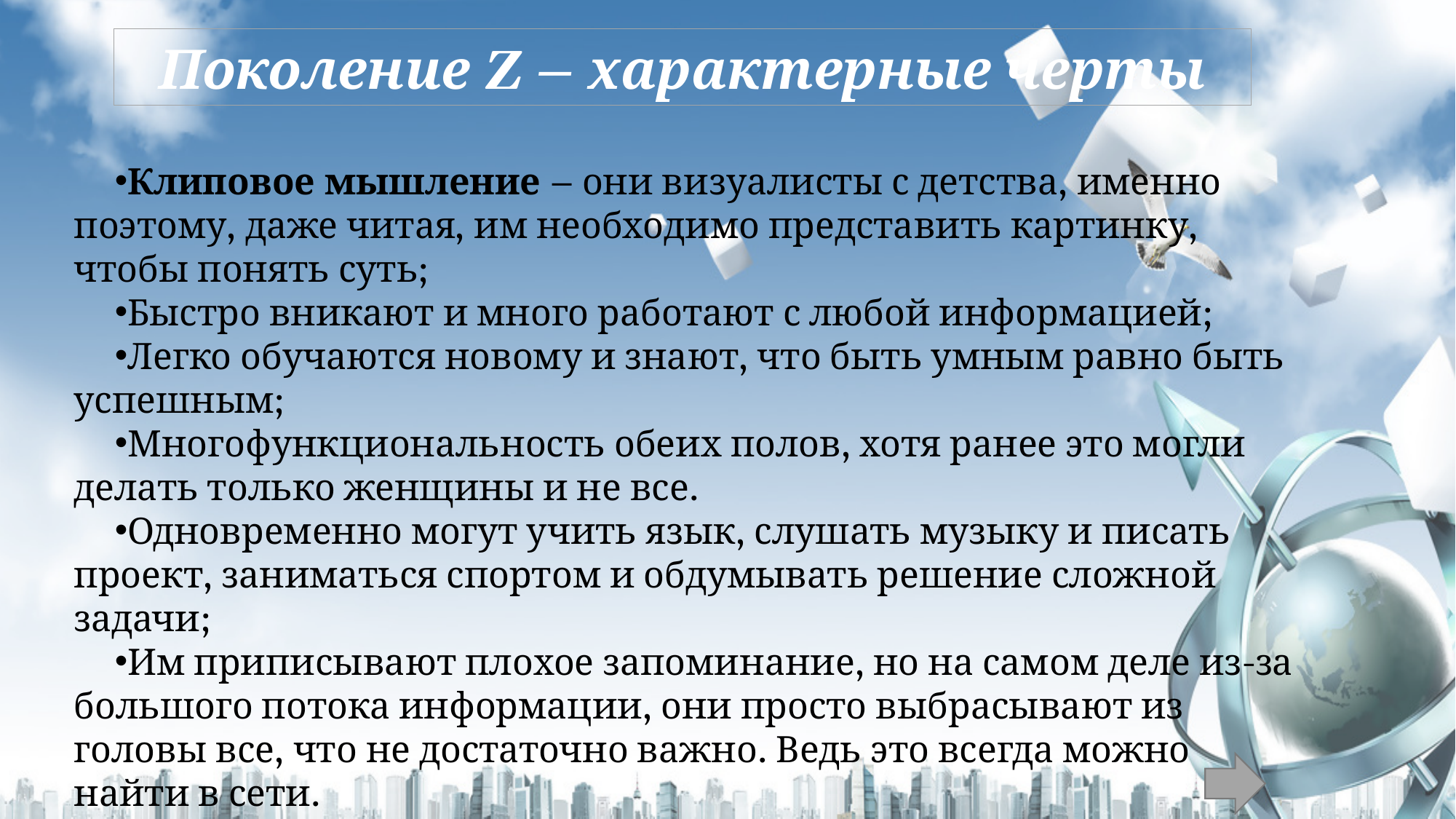

Поколение Z – характерные черты
Клиповое мышление – они визуалисты с детства, именно поэтому, даже читая, им необходимо представить картинку, чтобы понять суть;
Быстро вникают и много работают с любой информацией;
Легко обучаются новому и знают, что быть умным равно быть успешным;
Многофункциональность обеих полов, хотя ранее это могли делать только женщины и не все.
Одновременно могут учить язык, слушать музыку и писать проект, заниматься спортом и обдумывать решение сложной задачи;
Им приписывают плохое запоминание, но на самом деле из-за большого потока информации, они просто выбрасывают из головы все, что не достаточно важно. Ведь это всегда можно найти в сети.